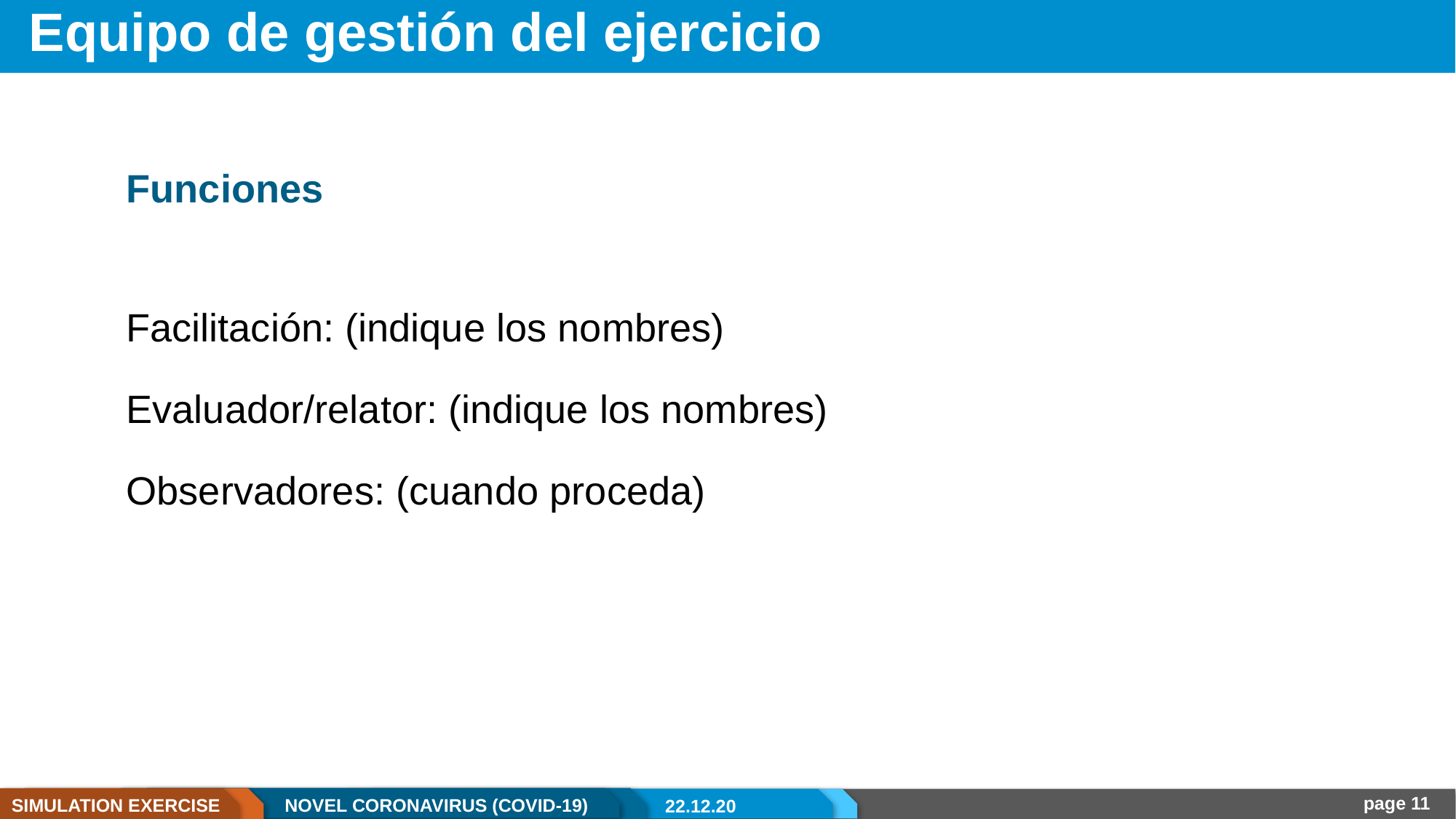

# Equipo de gestión del ejercicio

Funciones

Facilitación: (indique los nombres)
Evaluador/relator: (indique los nombres)
Observadores: (cuando proceda)

22.12.20